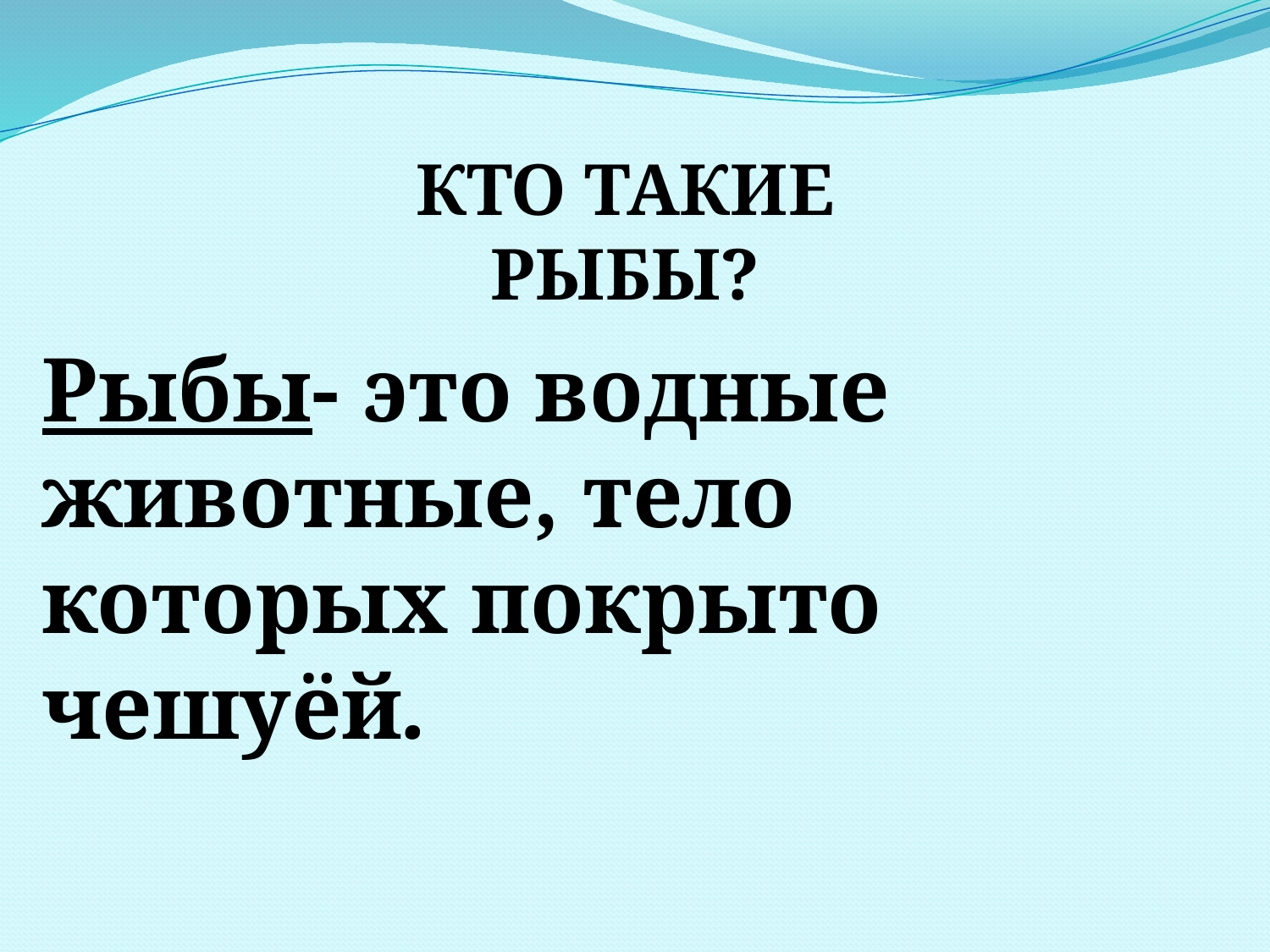

КТО ТАКИЕ РЫБЫ?
Рыбы- это водные животные, тело которых покрыто чешуёй.